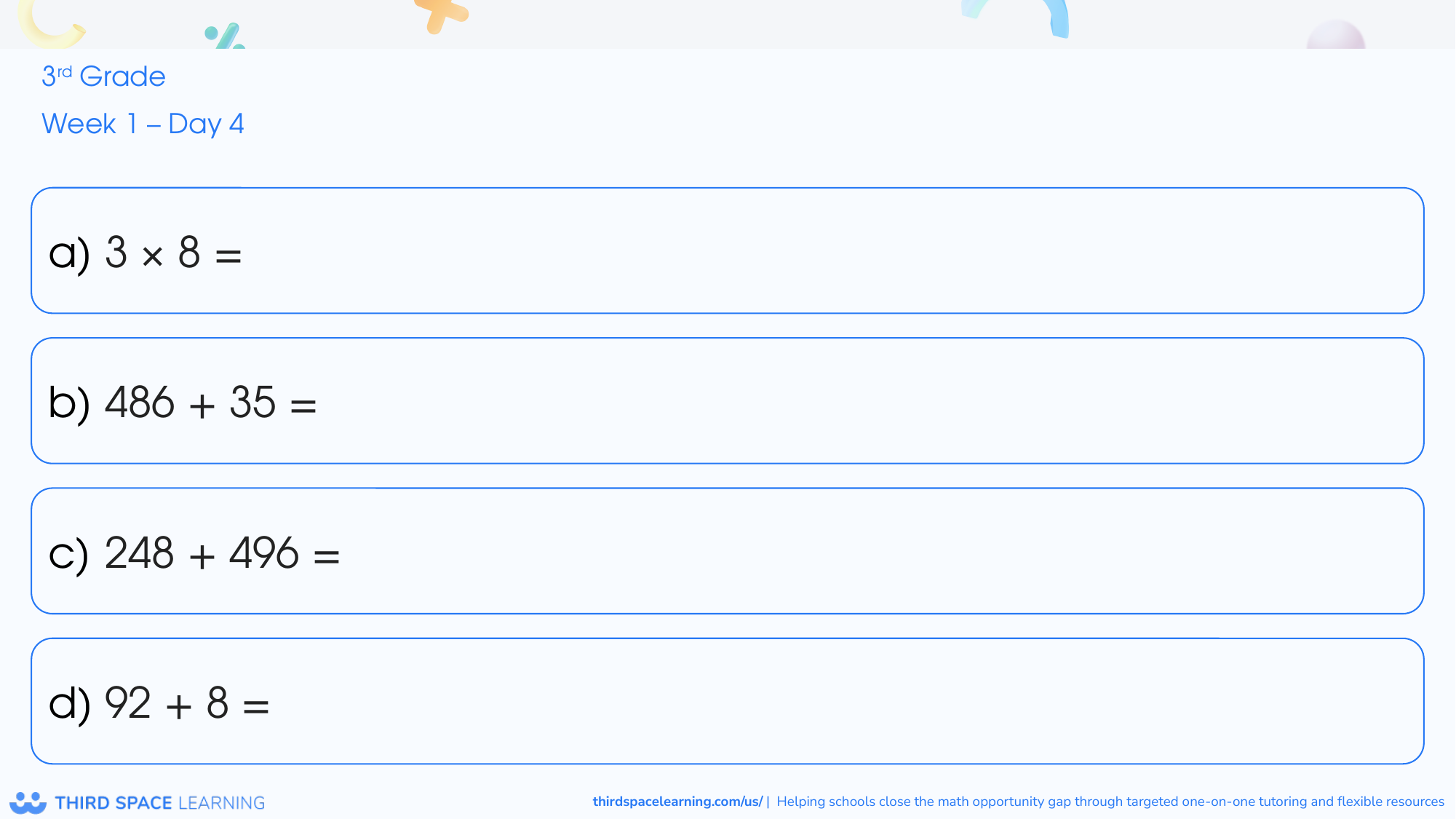

3rd Grade
Week 1 – Day 4
3 × 8 =
486 + 35 =
248 + 496 =
92 + 8 =